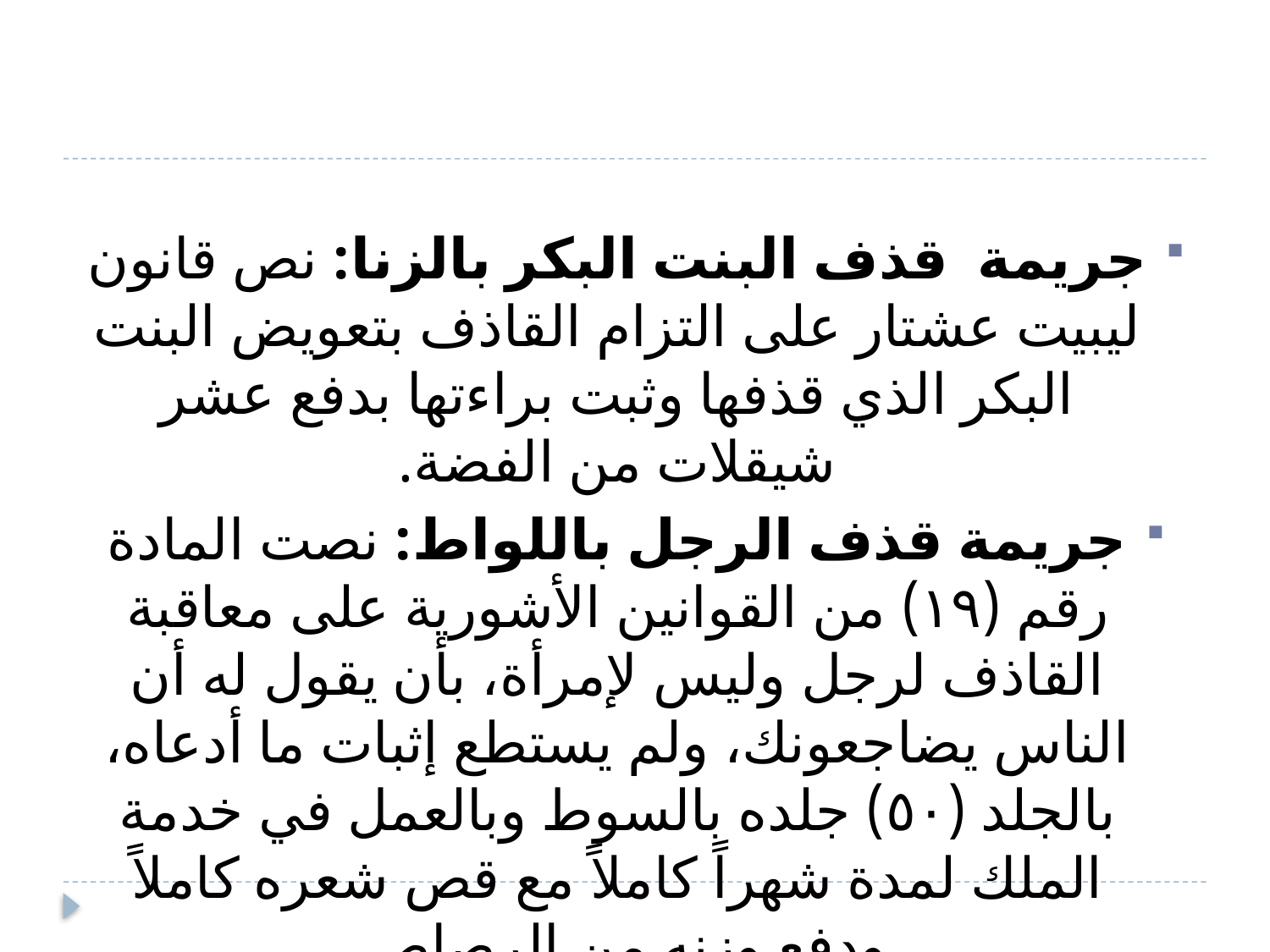

جريمة  قذف البنت البكر بالزنا: نص قانون ليبيت عشتار على التزام القاذف بتعويض البنت البكر الذي قذفها وثبت براءتها بدفع عشر شيقلات من الفضة.
جريمة قذف الرجل باللواط: نصت المادة رقم (١٩) من القوانين الأشورية على معاقبة القاذف لرجل وليس لإمرأة، بأن يقول له أن الناس يضاجعونك، ولم يستطع إثبات ما أدعاه، بالجلد (٥٠) جلده بالسوط وبالعمل في خدمة الملك لمدة شهراً كاملاً مع قص شعره كاملاً ودفع وزنه من الرصاص.